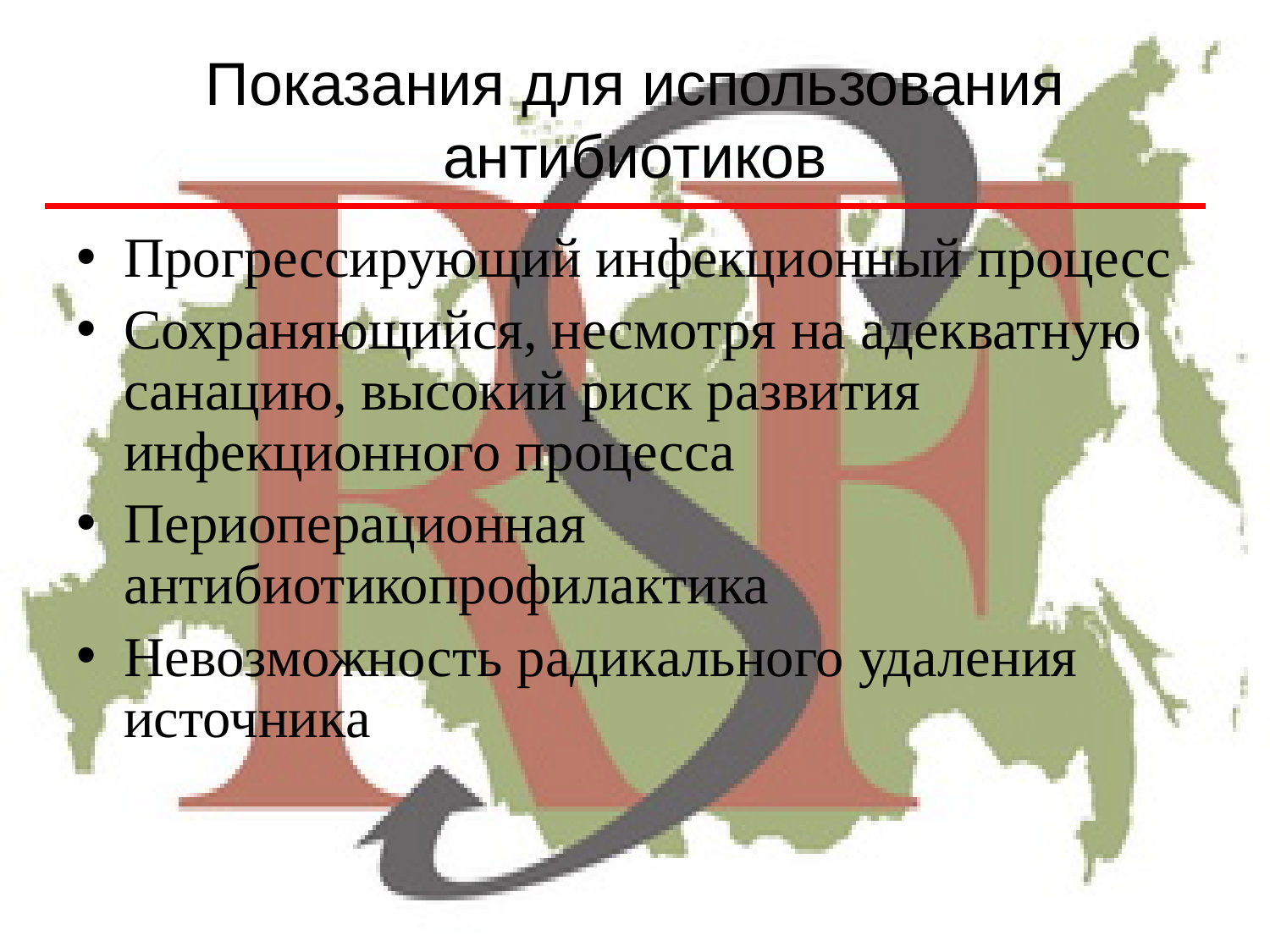

# Показания для использования антибиотиков
Прогрессирующий инфекционный процесс
Сохраняющийся, несмотря на адекватную санацию, высокий риск развития инфекционного процесса
Периоперационная антибиотикопрофилактика
Невозможность радикального удаления источника